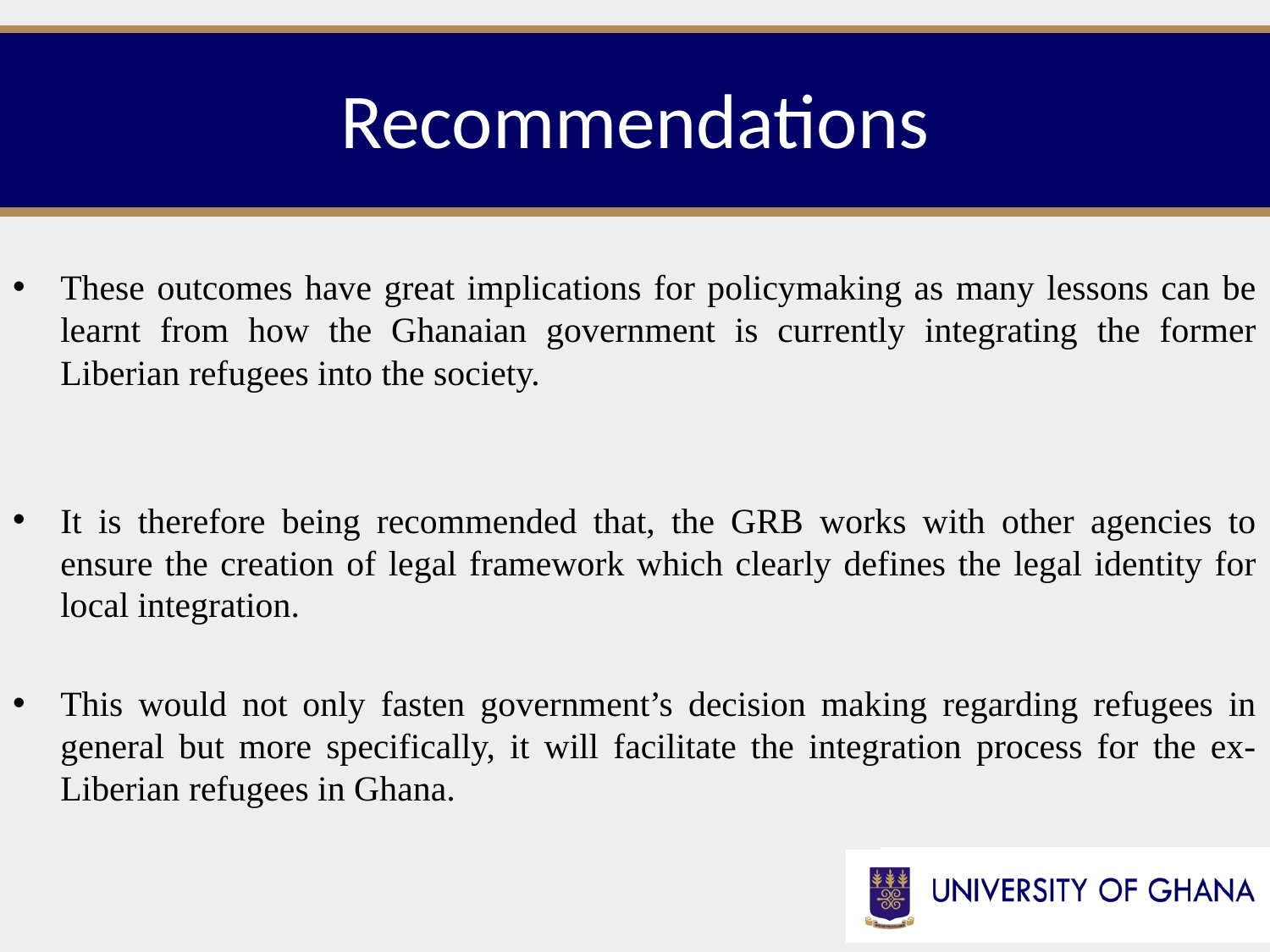

# Recommendations

These outcomes have great implications for policymaking as many lessons can be learnt from how the Ghanaian government is currently integrating the former Liberian refugees into the society.

It is therefore being recommended that, the GRB works with other agencies to ensure the creation of legal framework which clearly defines the legal identity for local integration.

This would not only fasten government’s decision making regarding refugees in general but more specifically, it will facilitate the integration process for the ex-Liberian refugees in Ghana.